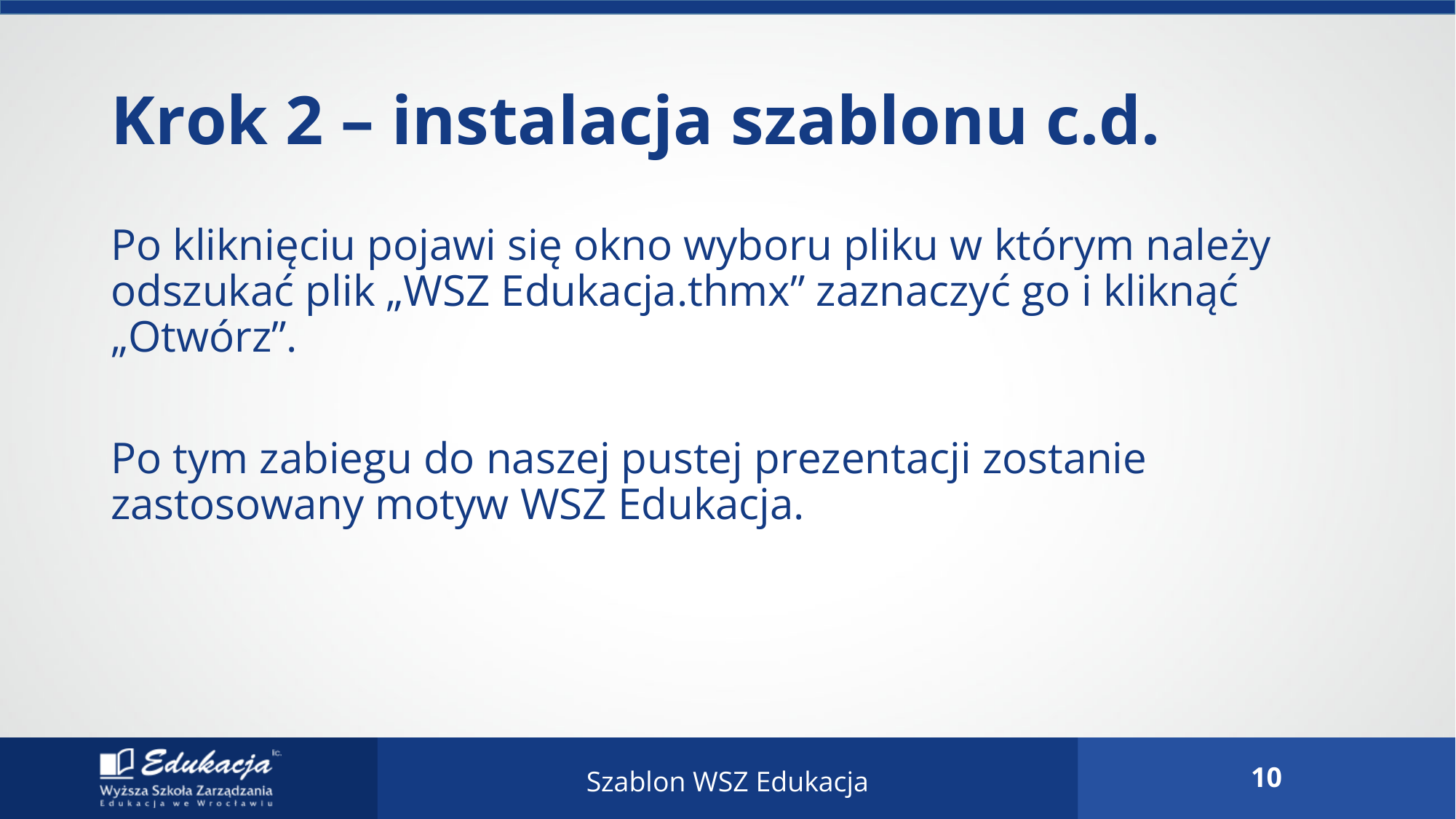

# Krok 2 – instalacja szablonu c.d.
Po kliknięciu pojawi się okno wyboru pliku w którym należy odszukać plik „WSZ Edukacja.thmx” zaznaczyć go i kliknąć „Otwórz”.

Po tym zabiegu do naszej pustej prezentacji zostanie zastosowany motyw WSZ Edukacja.
Szablon WSZ Edukacja